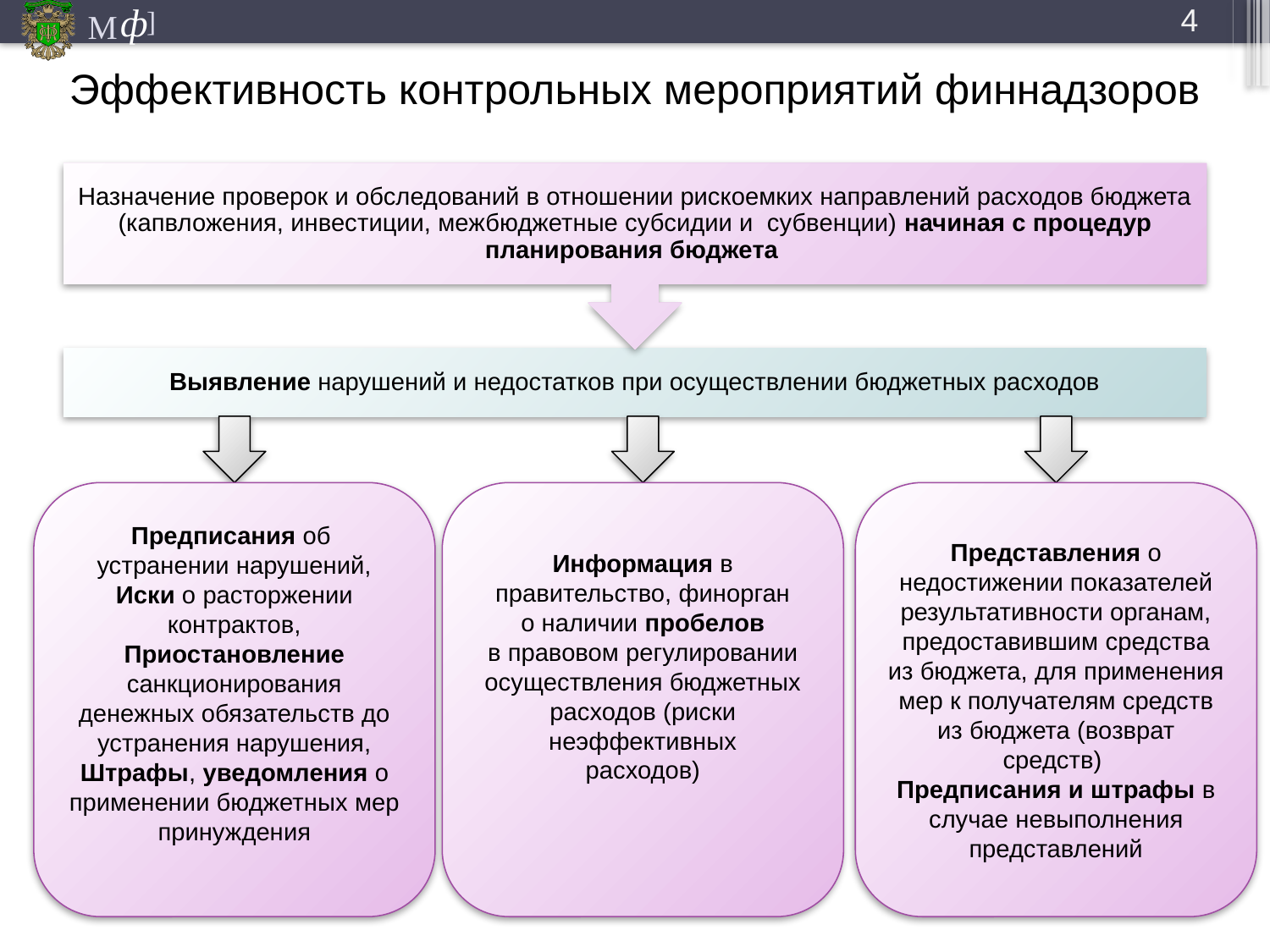

4
# Эффективность контрольных мероприятий финнадзоров
Выявление нарушений и недостатков при осуществлении бюджетных расходов
Назначение проверок и обследований в отношении рискоемких направлений расходов бюджета (капвложения, инвестиции, межбюджетные субсидии и  субвенции) начиная с процедур планирования бюджета

Информация в правительство, финорган
о наличии пробелов
в правовом регулировании осуществления бюджетных расходов (риски неэффективных
расходов)

Предписания об
устранении нарушений,
Иски о расторжении
контрактов,
Приостановление
санкционирования денежных обязательств до устранения нарушения,
Штрафы, уведомления о применении бюджетных мер принуждения

Представления о недостижении показателей результативности органам, предоставившим средства из бюджета, для применения мер к получателям средств из бюджета (возврат средств)
Предписания и штрафы в случае невыполнения
представлений